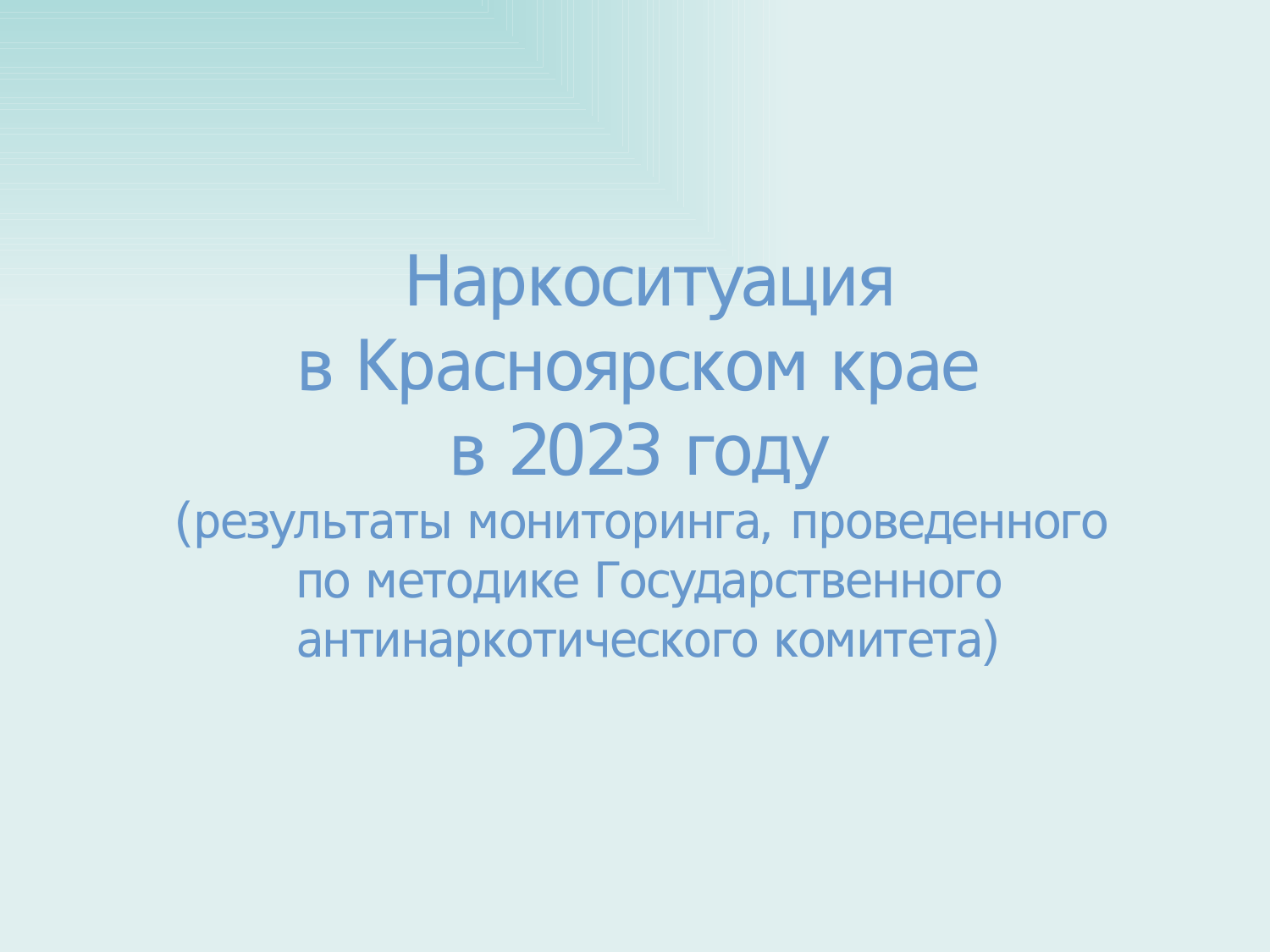

# Наркоситуация в Красноярском крае в 2023 году (результаты мониторинга, проведенного по методике Государственного антинаркотического комитета)